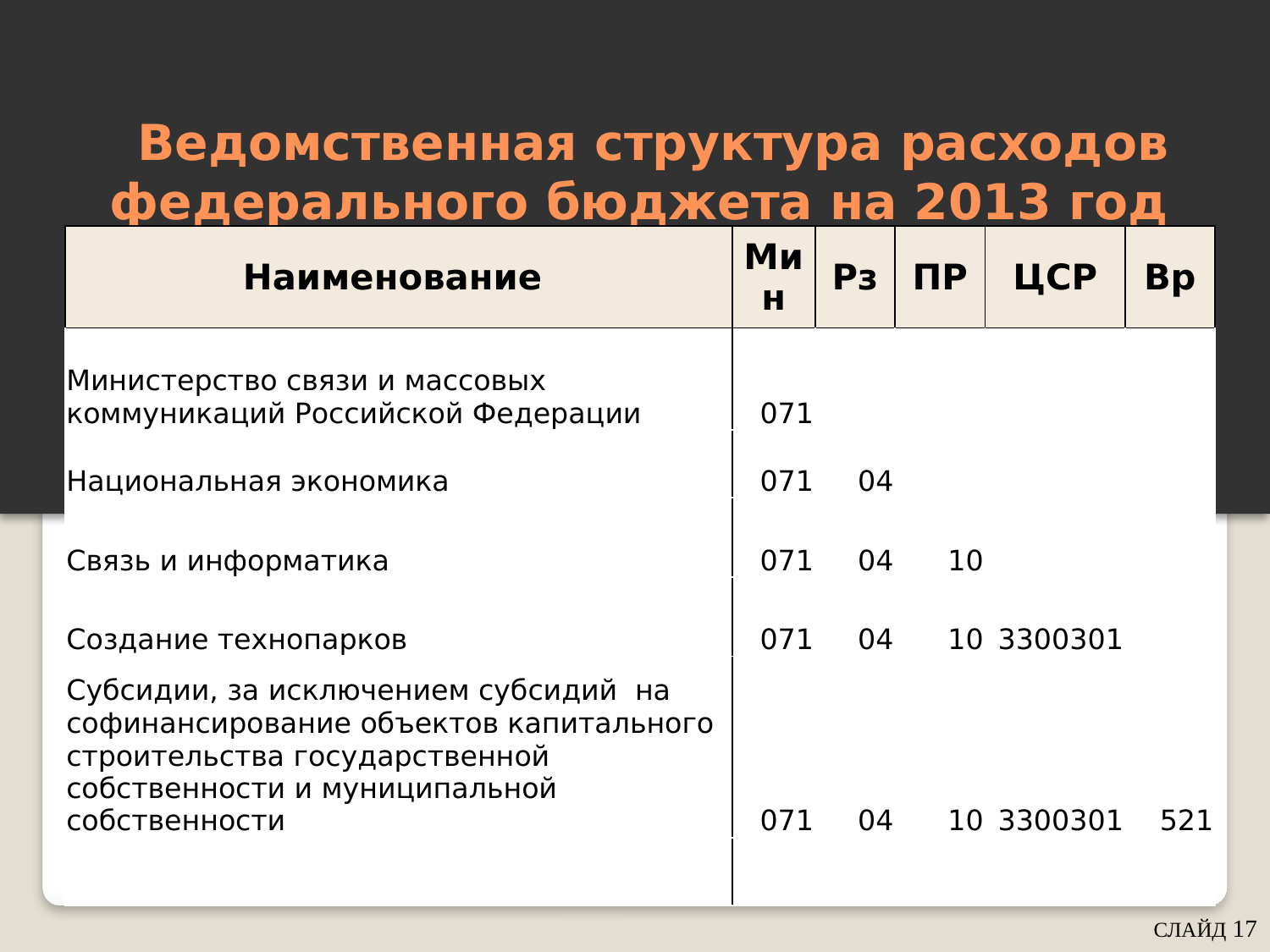

# Ведомственная структура расходов федерального бюджета на 2013 год
| Наименование | Мин | Рз | ПР | ЦСР | Вр |
| --- | --- | --- | --- | --- | --- |
| Министерство связи и массовых коммуникаций Российской Федерации | 071 |  |  |  |  |
| Национальная экономика | 071 | 04 |  |  |  |
| Связь и информатика | 071 | 04 | 10 |  |  |
| Создание технопарков | 071 | 04 | 10 | 3300301 |  |
| Субсидии, за исключением субсидий на софинансирование объектов капитального строительства государственной собственности и муниципальной собственности | 071 | 04 | 10 | 3300301 | 521 |
|  |  |  |  |  |  |

СЛАЙД 17